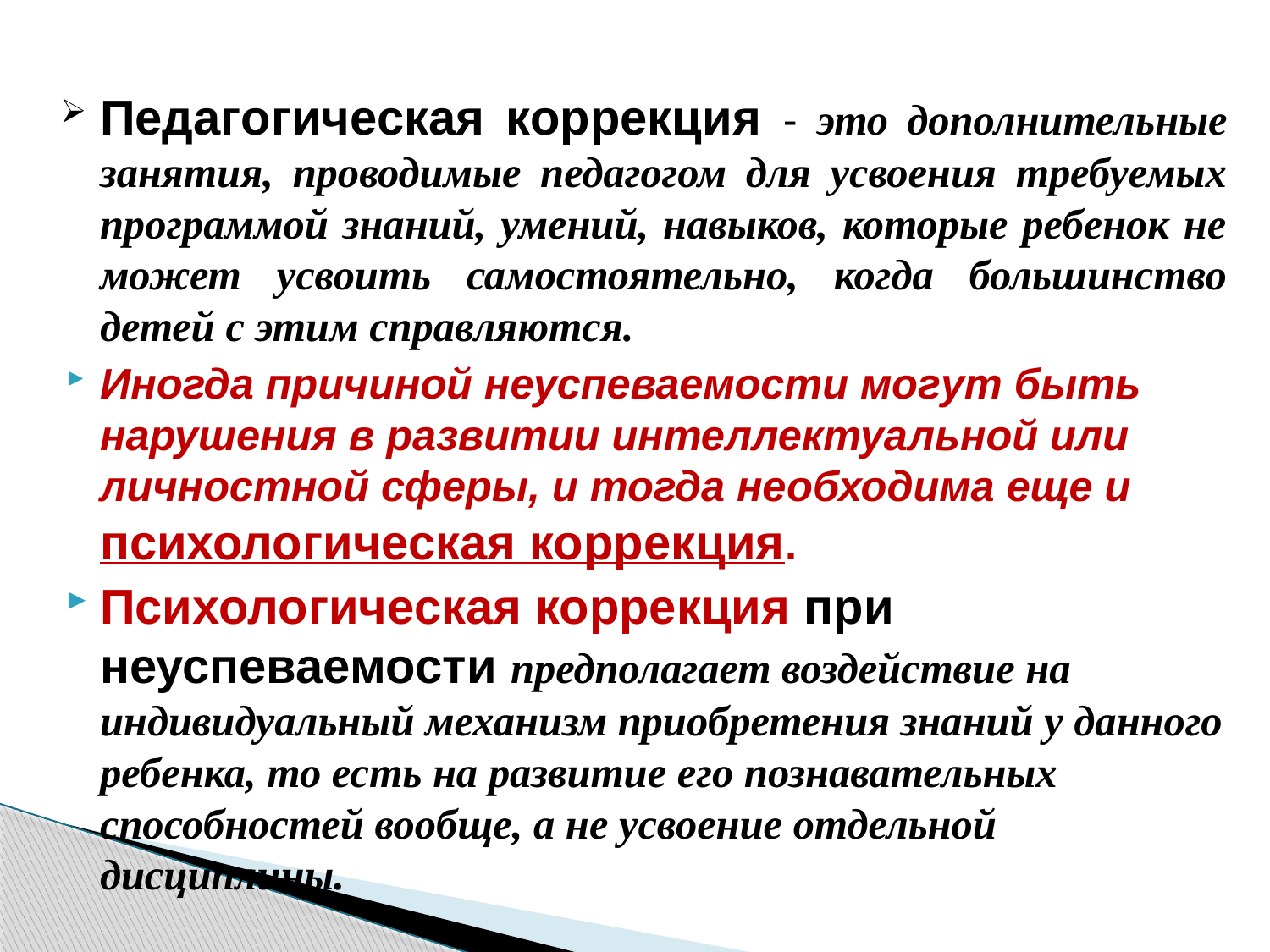

#
Педагогическая коррекция - это дополнительные занятия, проводимые педагогом для усвоения требуемых программой знаний, умений, навыков, которые ребенок не может усвоить самостоятельно, когда большинство детей с этим справляются.
Иногда причиной неуспеваемости могут быть нарушения в развитии интеллектуальной или личностной сферы, и тогда необходима еще и психологическая коррекция.
Психологическая коррекция при неуспеваемости предполагает воздействие на индивидуальный механизм приобретения знаний у данного ребенка, то есть на развитие его познавательных способностей вообще, а не усвоение отдельной дисциплины.